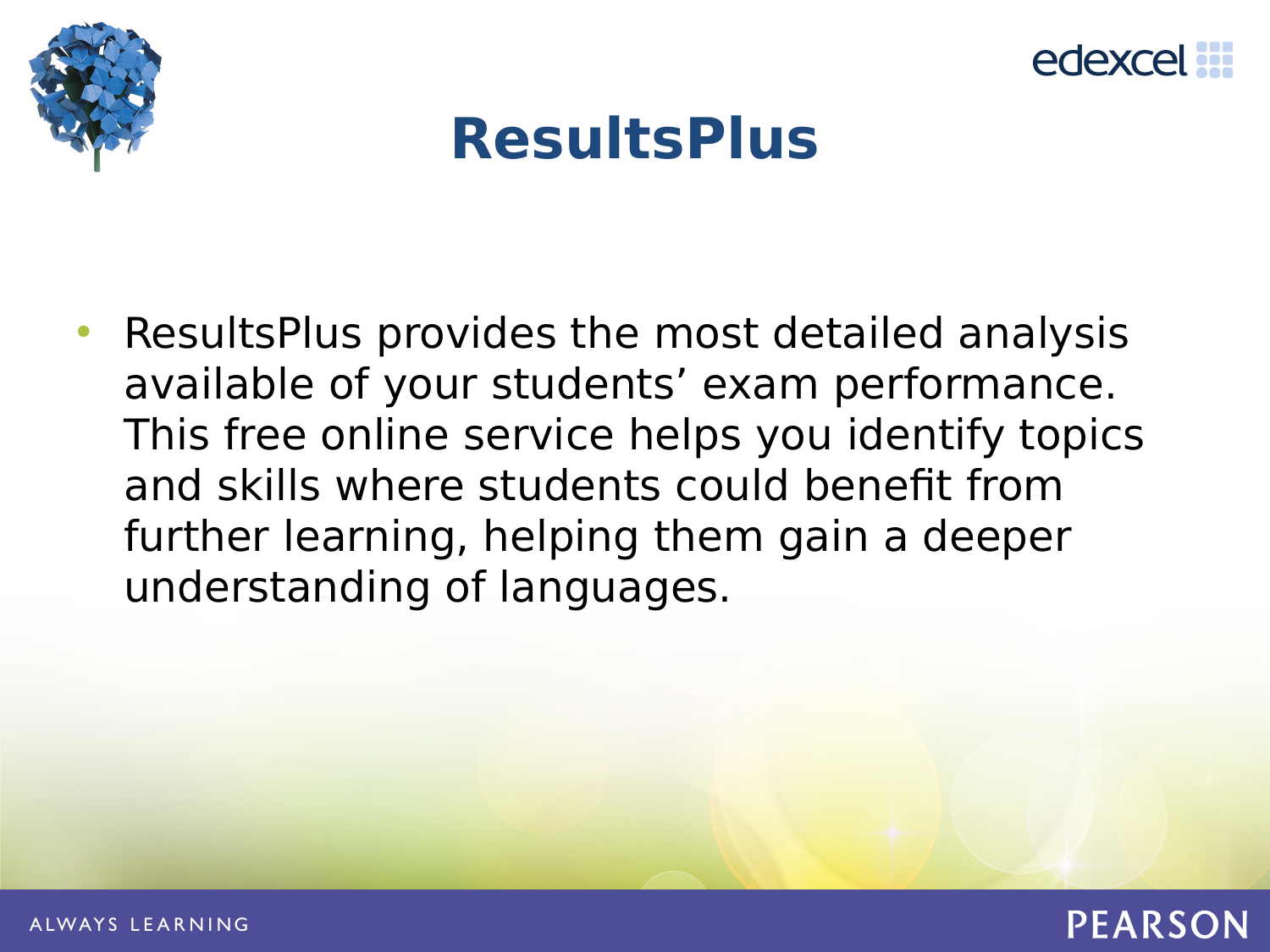

# ResultsPlus
ResultsPlus provides the most detailed analysis available of your students’ exam performance. This free online service helps you identify topics and skills where students could benefit from further learning, helping them gain a deeper understanding of languages.